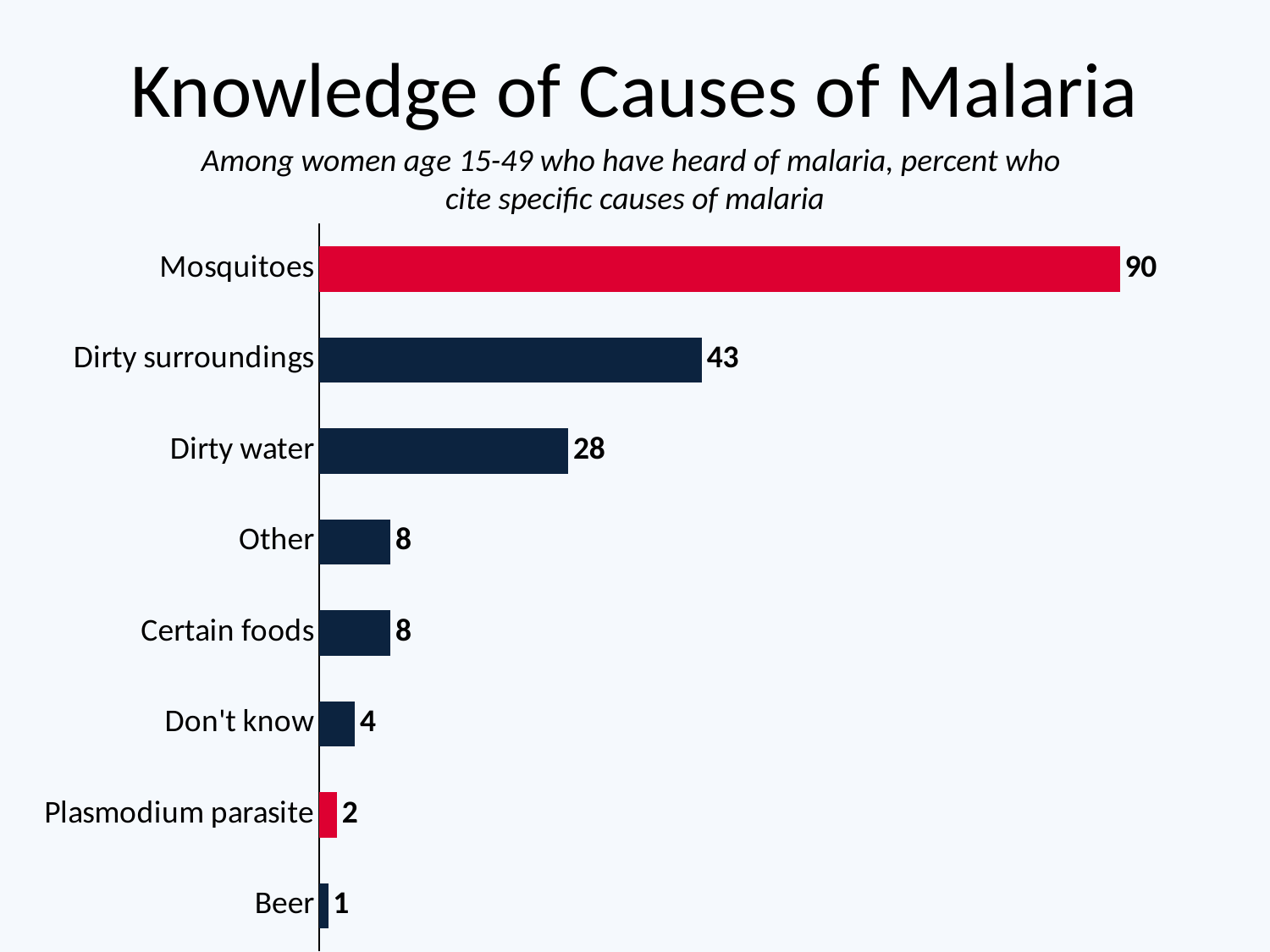

# Knowledge of Causes of Malaria
Among women age 15-49 who have heard of malaria, percent who
cite specific causes of malaria

### Chart

| Category | Series 1 |
|---|---|
| Beer | 1.0 |
| Plasmodium parasite | 2.0 |
| Don't know | 4.0 |
| Certain foods | 8.0 |
| Other | 8.0 |
| Dirty water | 28.0 |
| Dirty surroundings | 43.0 |
| Mosquitoes | 90.0 |